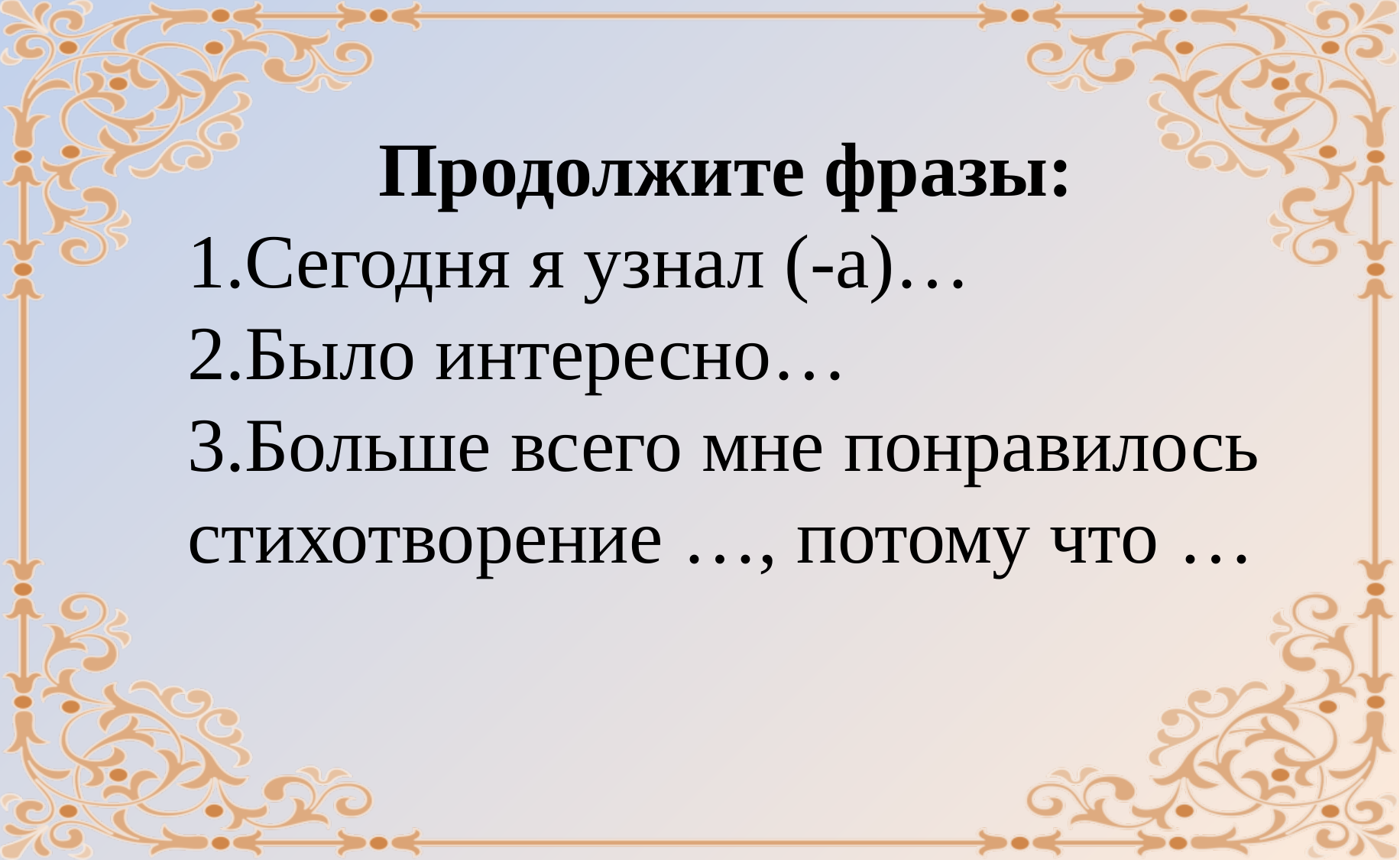

Продолжите фразы:
1.Сегодня я узнал (-а)…
2.Было интересно…
3.Больше всего мне понравилось стихотворение …, потому что …